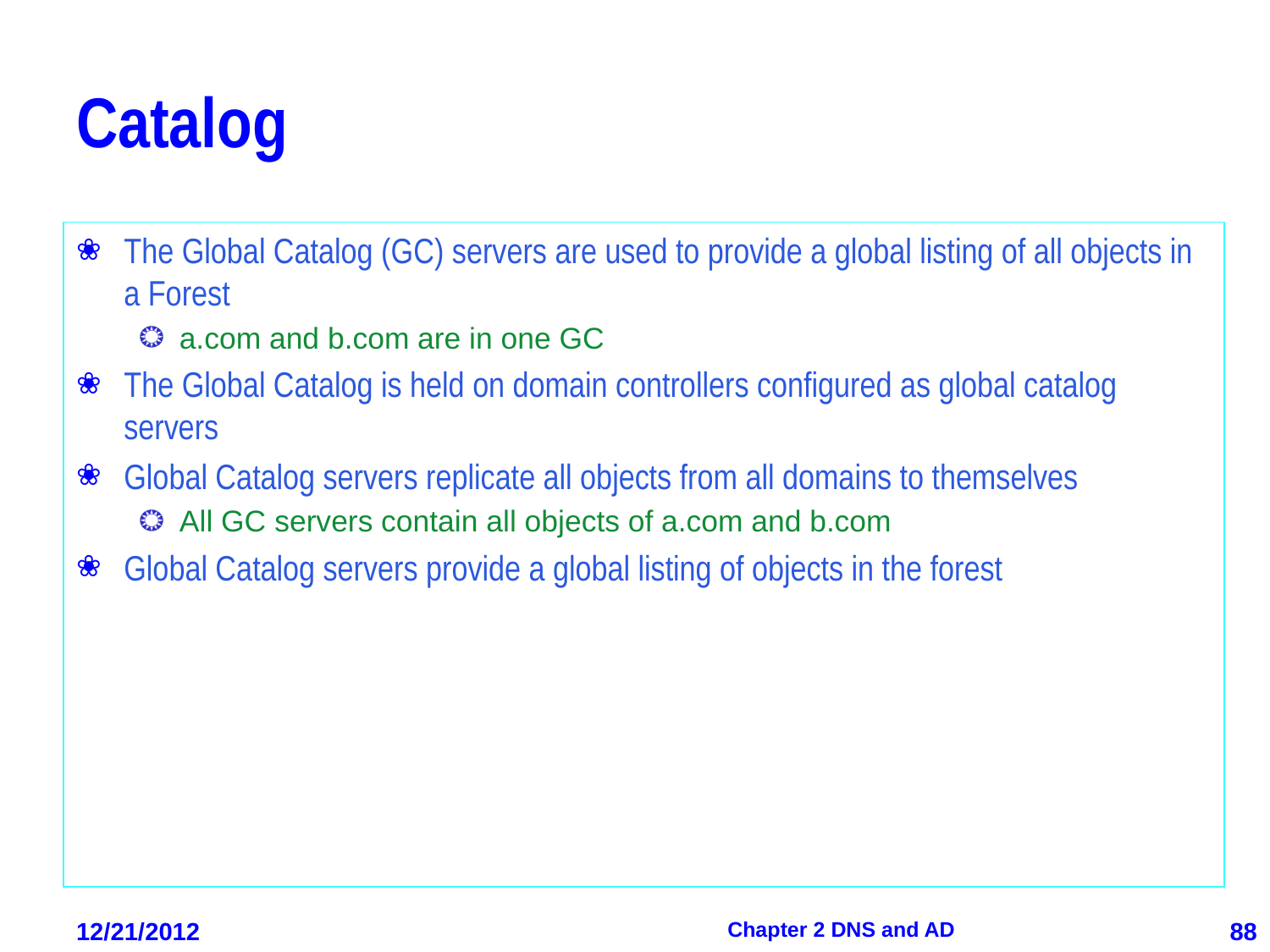

# Catalog
The Global Catalog (GC) servers are used to provide a global listing of all objects in a Forest
a.com and b.com are in one GC
The Global Catalog is held on domain controllers configured as global catalog servers
Global Catalog servers replicate all objects from all domains to themselves
All GC servers contain all objects of a.com and b.com
Global Catalog servers provide a global listing of objects in the forest
12/21/2012
Chapter 2 DNS and AD
88